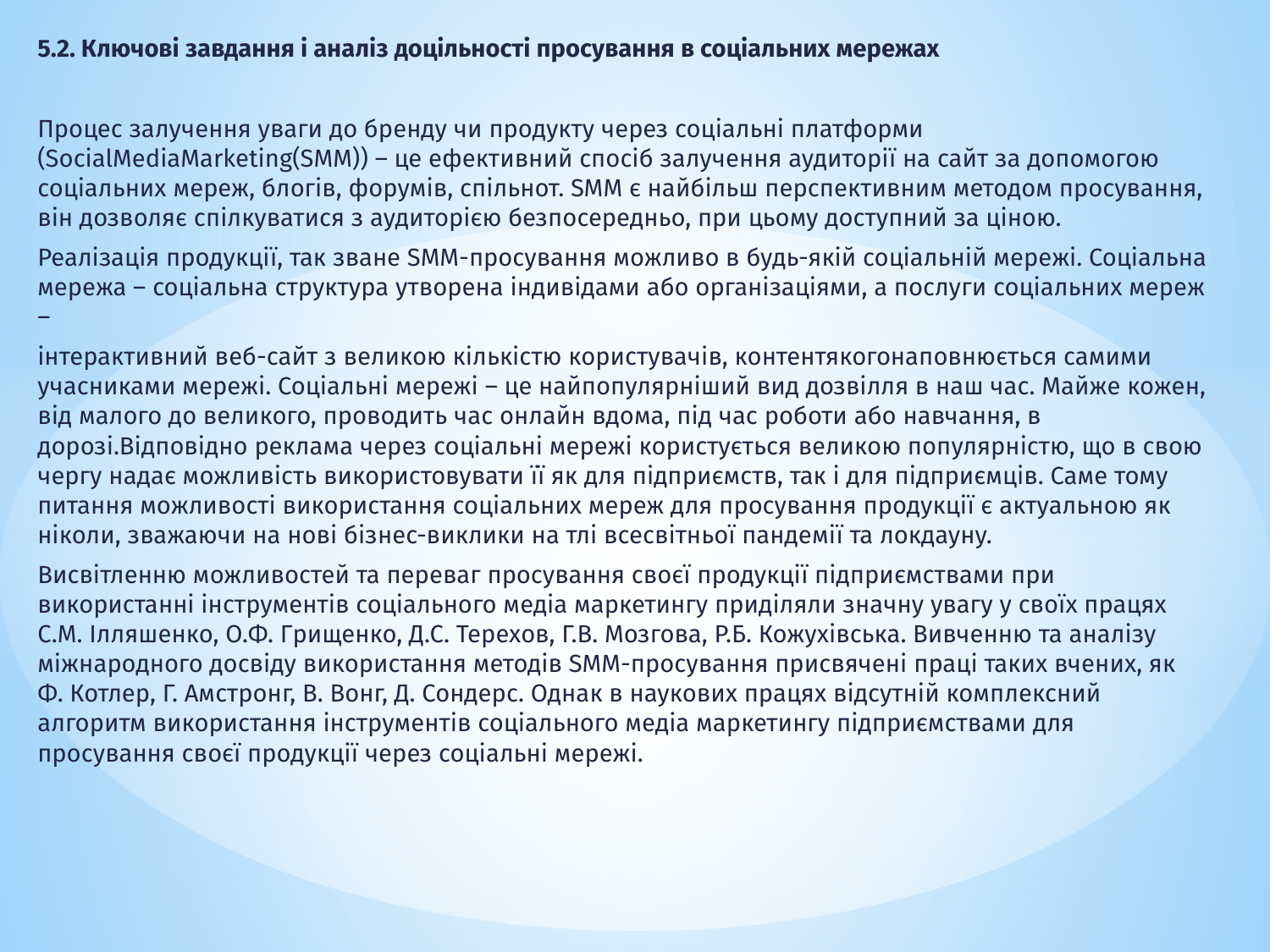

5.2. Ключові завдання і аналіз доцільності просування в соціальних мережах

Процес залучення уваги до бренду чи продукту через соціальні платформи (SocialMediaMarketing(SMM)) – це ефективний спосіб залучення аудиторії на сайт за допомогою соціальних мереж, блогів, форумів, спільнот. SMM є найбільш перспективним методом просування, він дозволяє спілкуватися з аудиторією безпосередньо, при цьому доступний за ціною.
Реалізація продукції, так зване SMM-просування можливо в будь-якій соціальній мережі. Соціальна мережа – соціальна структура утворена індивідами або організаціями, а послуги соціальних мереж –
інтерактивний веб-сайт з великою кількістю користувачів, контентякогонаповнюється самими учасниками мережі. Соціальні мережі – це найпопулярніший вид дозвілля в наш час. Майже кожен, від малого до великого, проводить час онлайн вдома, під час роботи або навчання, в дорозі.Відповідно реклама через соціальні мережі користується великою популярністю, що в свою чергу надає можливість використовувати її як для підприємств, так і для підприємців. Саме тому питання можливості використання соціальних мереж для просування продукції є актуальною як ніколи, зважаючи на нові бізнес-виклики на тлі всесвітньої пандемії та локдауну.
Висвітленню можливостей та переваг просування своєї продукції підприємствами при використанні інструментів соціального медіа маркетингу приділяли значну увагу у своїх працях С.М. Ілляшенко, О.Ф. Грищенко, Д.С. Терехов, Г.В. Мозгова, Р.Б. Кожухівська. Вивченню та аналізу міжнародного досвіду використання методів SMM-просування присвячені праці таких вчених, як Ф. Котлер, Г. Амстронг, В. Вонг, Д. Сондерс. Однак в наукових працях відсутній комплексний алгоритм використання інструментів соціального медіа маркетингу підприємствами для просування своєї продукції через соціальні мережі.